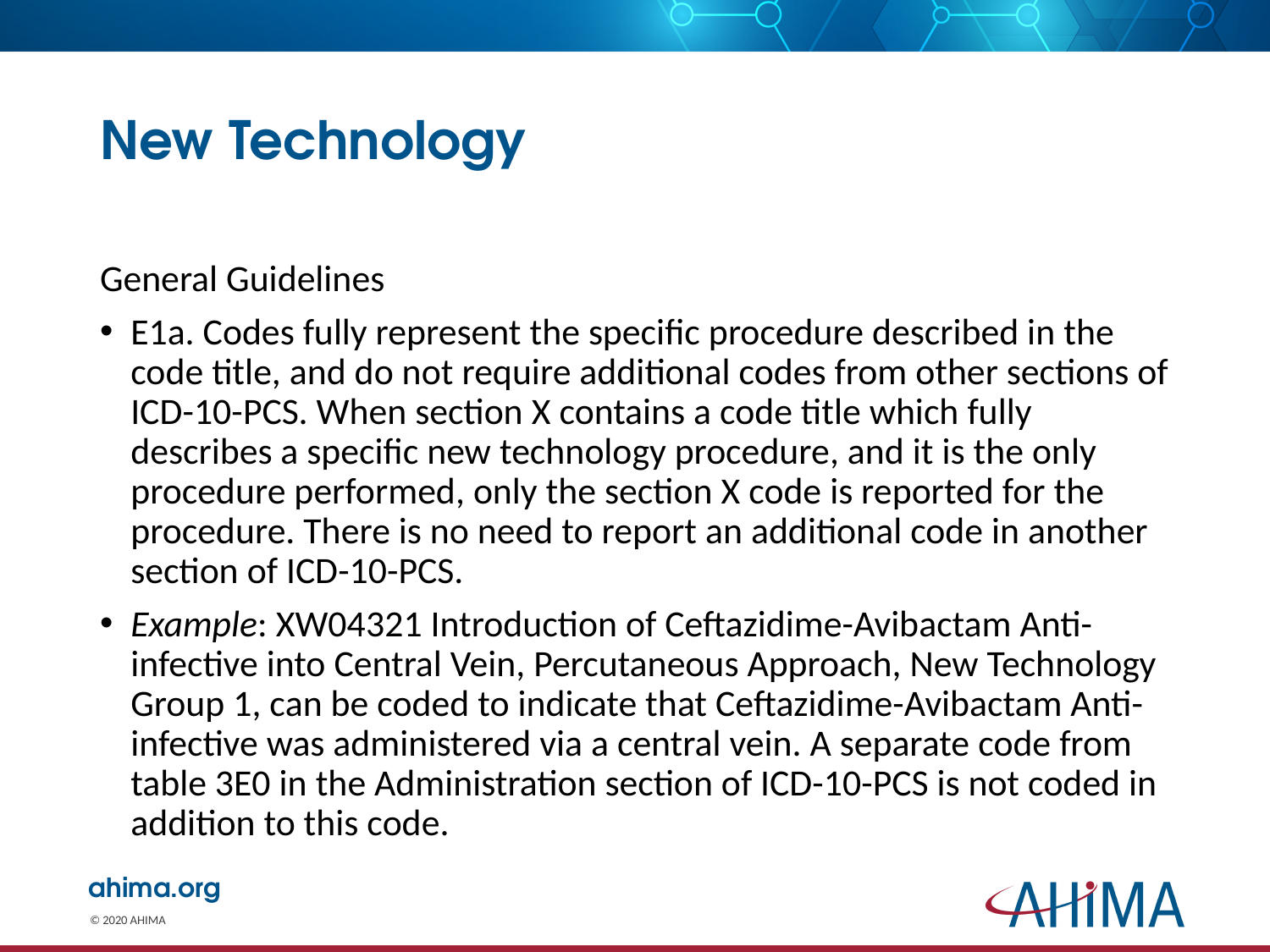

# New Technology
General Guidelines
E1a. Codes fully represent the specific procedure described in the code title, and do not require additional codes from other sections of ICD-10-PCS. When section X contains a code title which fully describes a specific new technology procedure, and it is the only procedure performed, only the section X code is reported for the procedure. There is no need to report an additional code in another section of ICD-10-PCS.
Example: XW04321 Introduction of Ceftazidime-Avibactam Anti-infective into Central Vein, Percutaneous Approach, New Technology Group 1, can be coded to indicate that Ceftazidime-Avibactam Anti-infective was administered via a central vein. A separate code from table 3E0 in the Administration section of ICD-10-PCS is not coded in addition to this code.